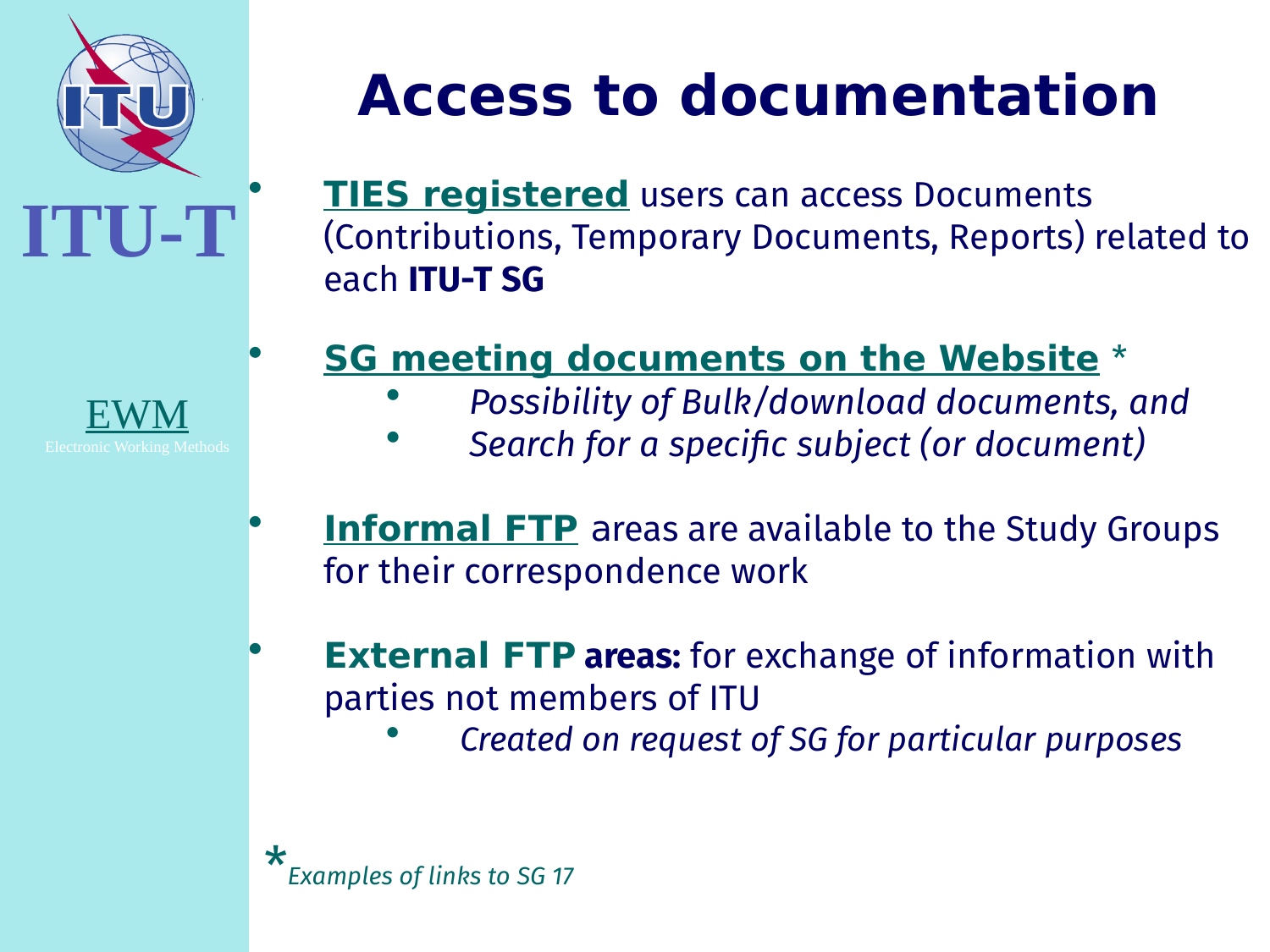

# Access to documentation
TIES registered users can access Documents (Contributions, Temporary Documents, Reports) related to each ITU-T SG
SG meeting documents on the Website *
 Possibility of Bulk/download documents, and
 Search for a specific subject (or document)
Informal FTP areas are available to the Study Groups for their correspondence work
External FTP areas: for exchange of information with parties not members of ITU
Created on request of SG for particular purposes
EWM
Electronic Working Methods
*Examples of links to SG 17